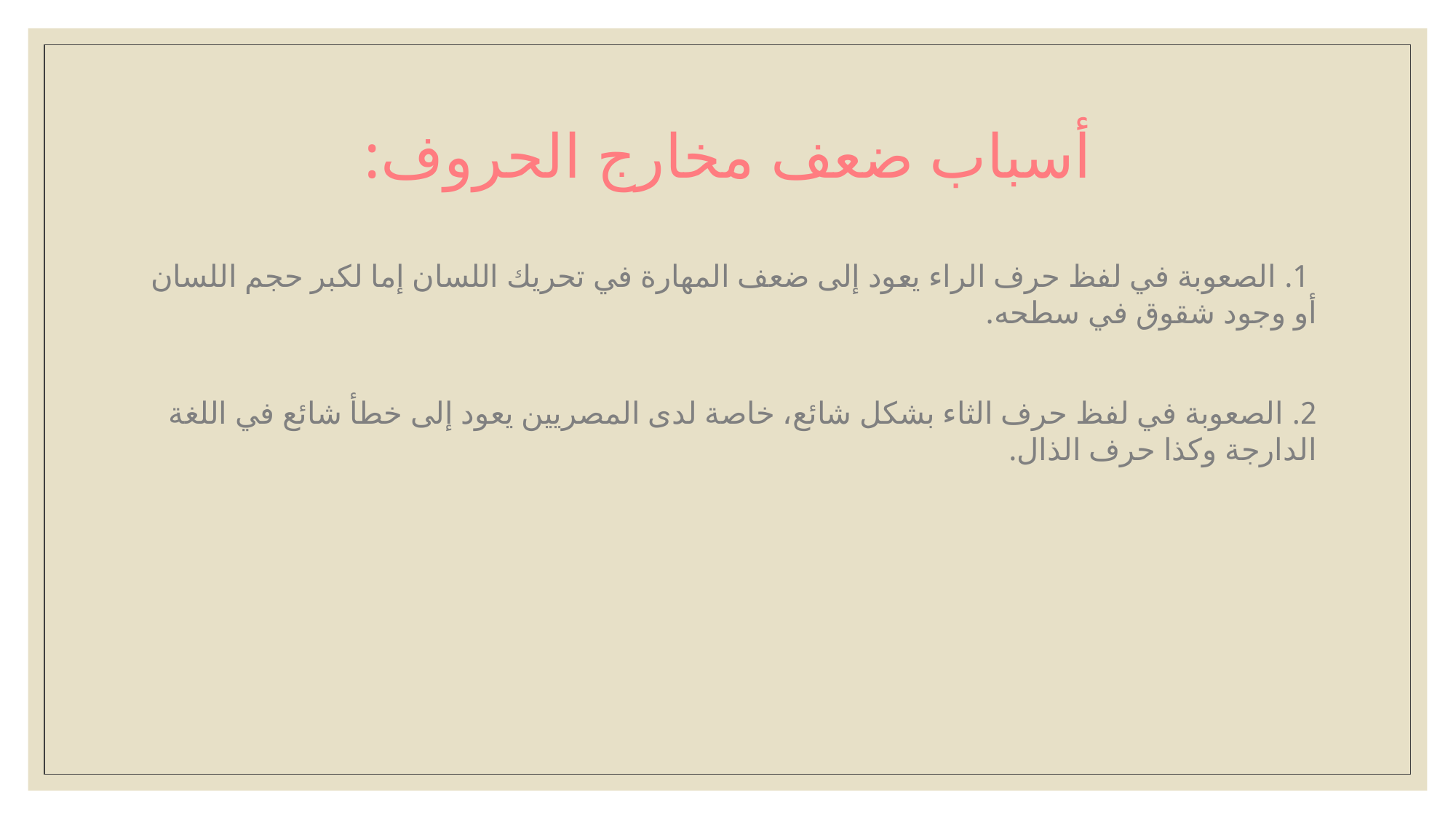

# أسباب ضعف مخارج الحروف:
 1. الصعوبة في لفظ حرف الراء يعود إلى ضعف المهارة في تحريك اللسان إما لكبر حجم اللسان أو وجود شقوق في سطحه.

2. الصعوبة في لفظ حرف الثاء بشكل شائع، خاصة لدى المصريين يعود إلى خطأ شائع في اللغة الدارجة وكذا حرف الذال.